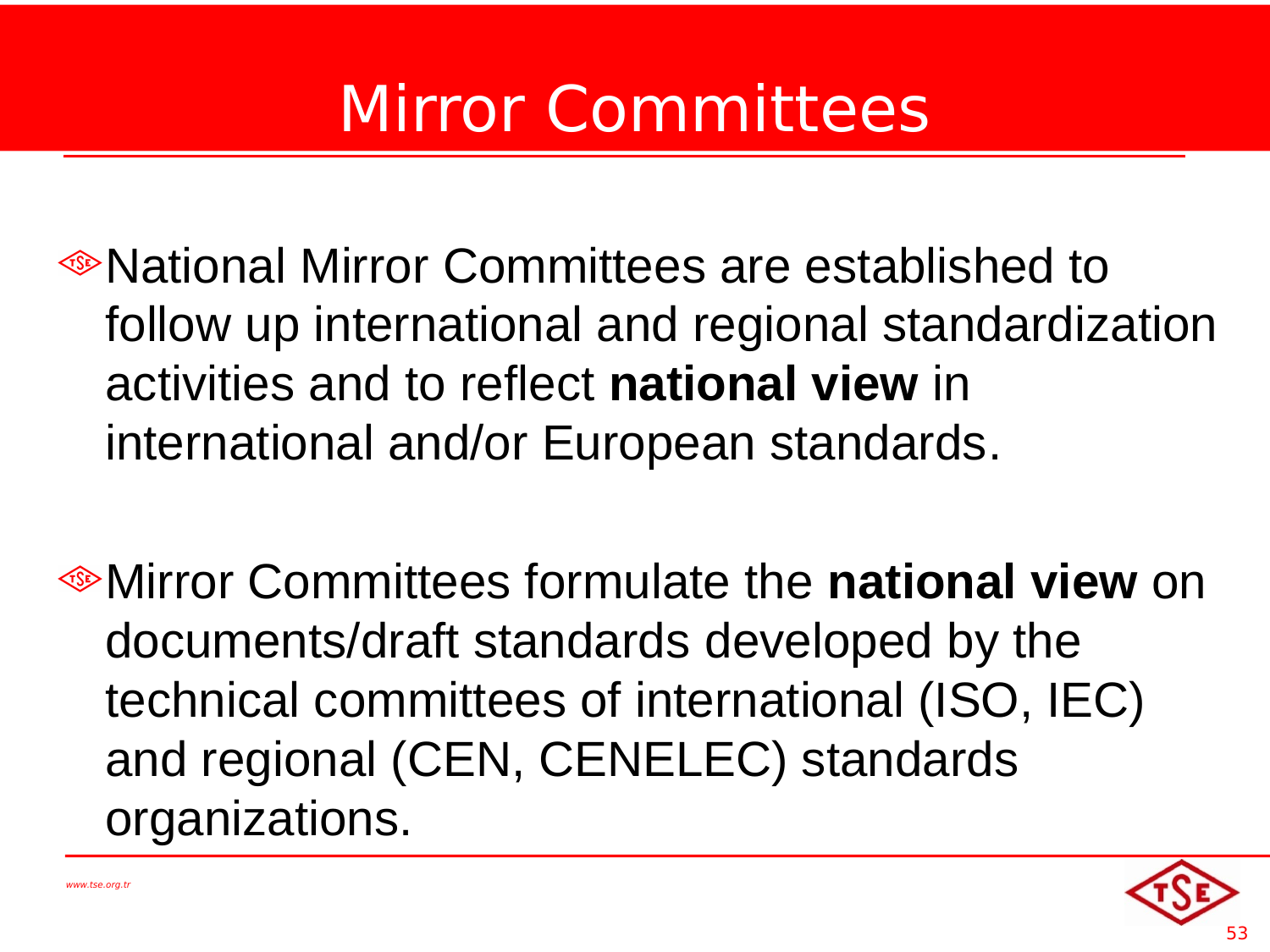

# Mirror Committees
National Mirror Committees are established to follow up international and regional standardization activities and to reflect national view in international and/or European standards.

Mirror Committees formulate the national view on documents/draft standards developed by the technical committees of international (ISO, IEC) and regional (CEN, CENELEC) standards organizations.

www.tse.org.tr
53